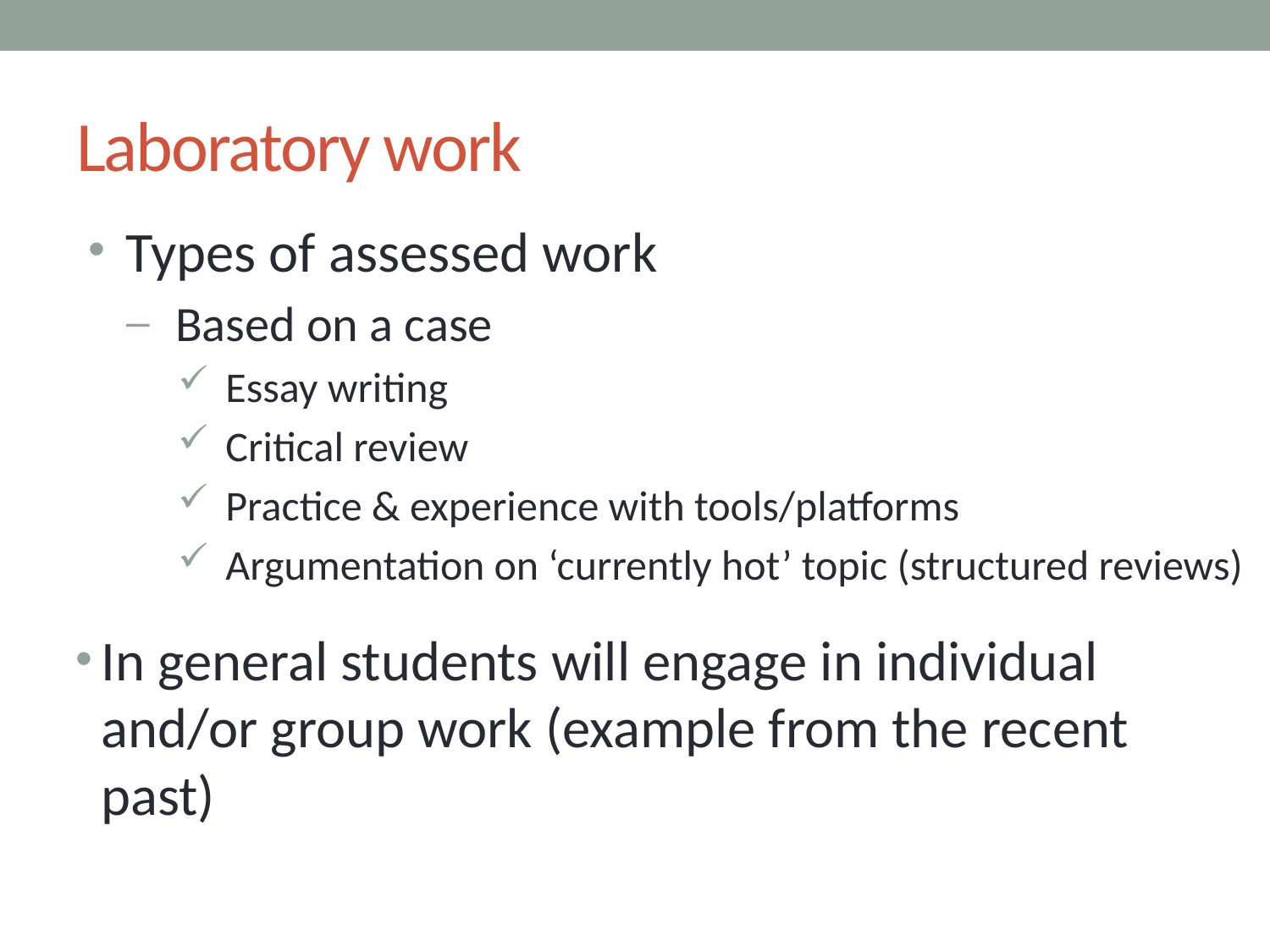

# Laboratory work
Types of assessed work
Based on a case
Essay writing
Critical review
Practice & experience with tools/platforms
Argumentation on ‘currently hot’ topic (structured reviews)
In general students will engage in individual and/or group work (example from the recent past)